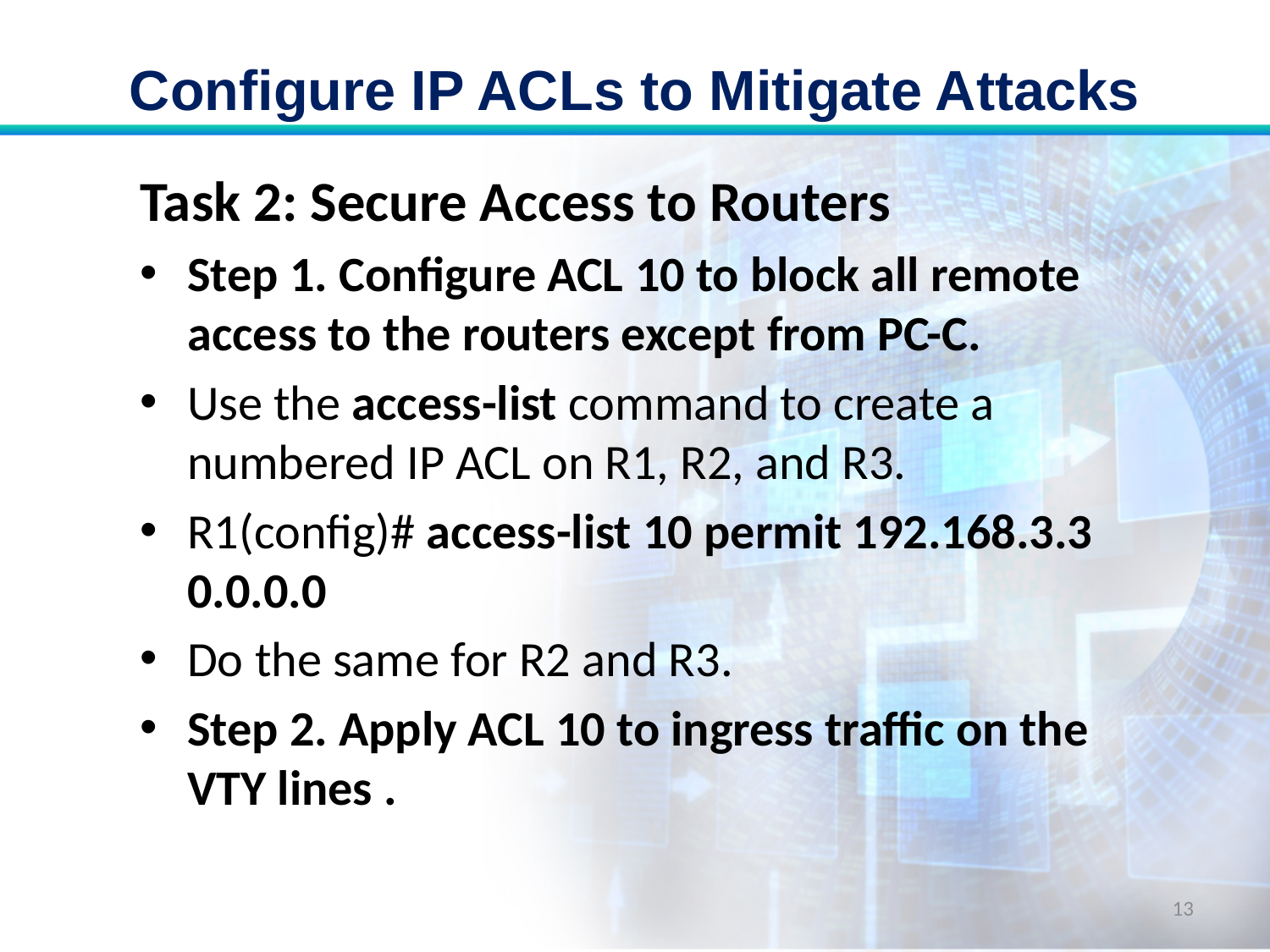

# Configure IP ACLs to Mitigate Attacks
Task 2: Secure Access to Routers
Step 1. Configure ACL 10 to block all remote access to the routers except from PC-C.
Use the access-list command to create a numbered IP ACL on R1, R2, and R3.
R1(config)# access-list 10 permit 192.168.3.3 0.0.0.0
Do the same for R2 and R3.
Step 2. Apply ACL 10 to ingress traffic on the VTY lines .
13